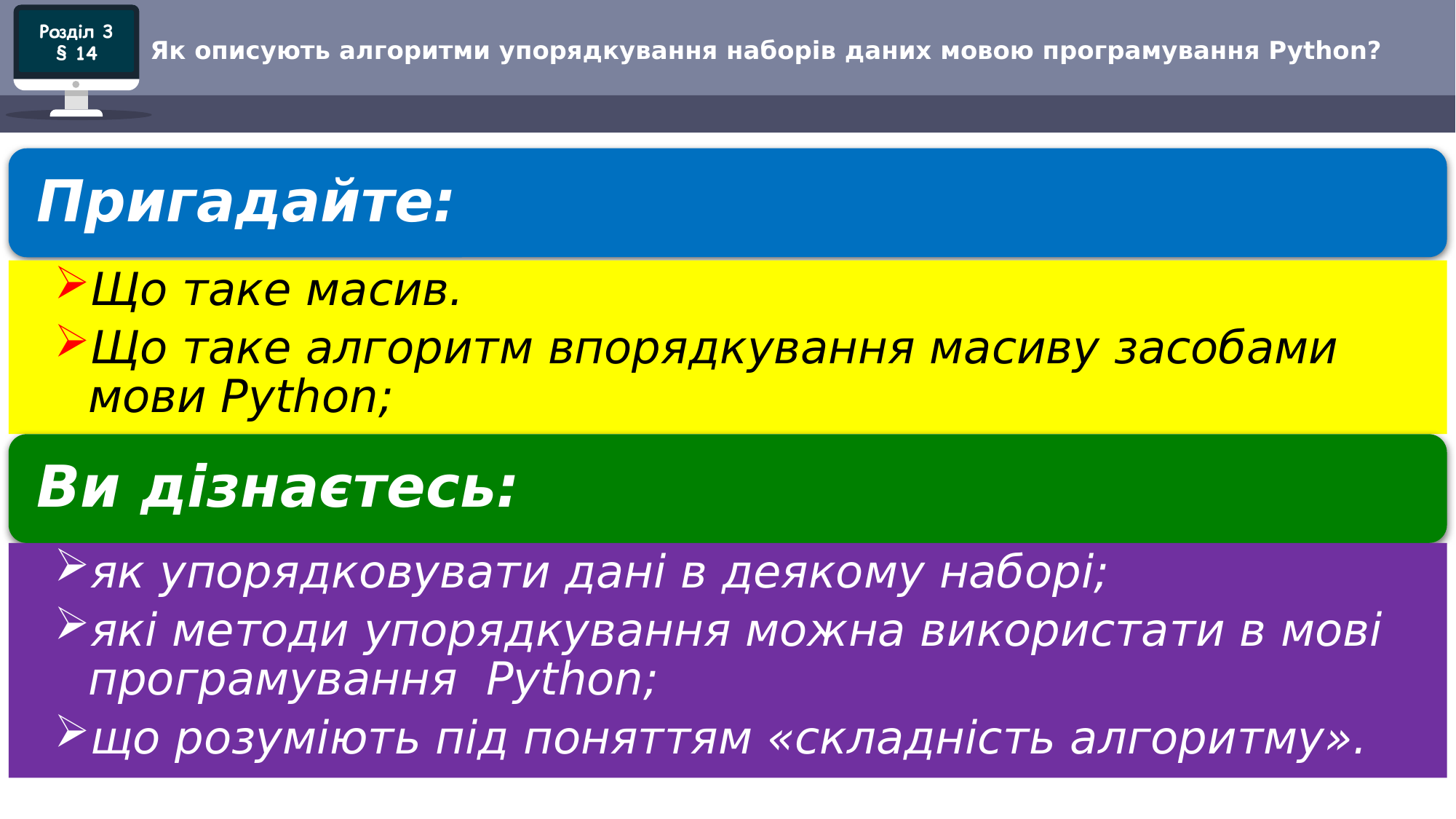

# Як описують алгоритми упорядкування наборів даних мовою програмування Python?
Пригадайте:
Що таке масив.
Що таке алгоритм впорядкування масиву засобами мови Python;
Ви дізнаєтесь:
як упорядковувати дані в деякому наборі;
які методи упорядкування можна використати в мові програмування  Python;
що розуміють під поняттям «складність алгоритму».